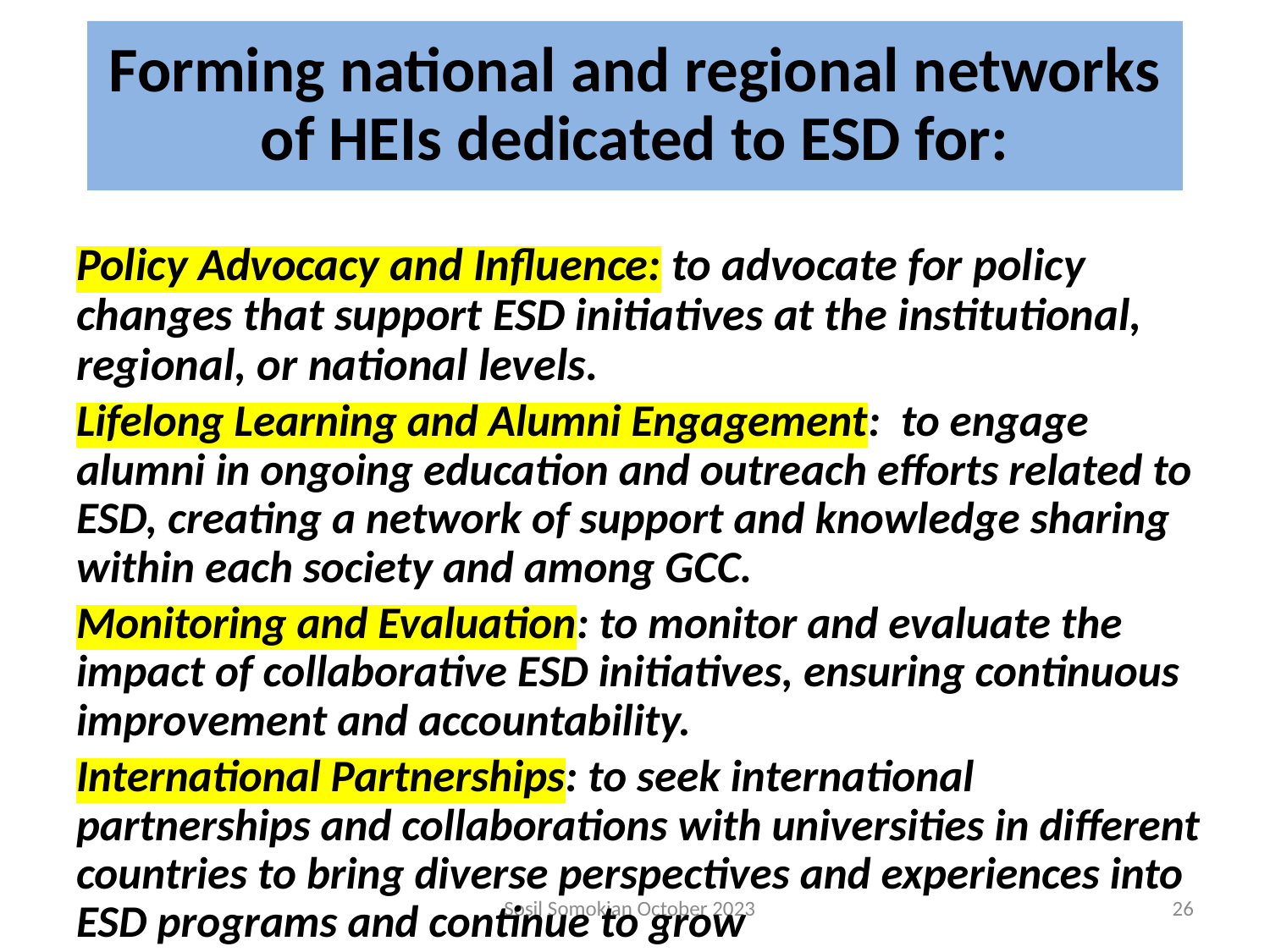

# Forming national and regional networks of HEIs dedicated to ESD for:
Policy Advocacy and Influence: to advocate for policy changes that support ESD initiatives at the institutional, regional, or national levels.
Lifelong Learning and Alumni Engagement:  to engage alumni in ongoing education and outreach efforts related to ESD, creating a network of support and knowledge sharing within each society and among GCC.
Monitoring and Evaluation: to monitor and evaluate the impact of collaborative ESD initiatives, ensuring continuous improvement and accountability.
International Partnerships: to seek international partnerships and collaborations with universities in different countries to bring diverse perspectives and experiences into ESD programs and continue to grow

Sosil Somokian October 2023
26